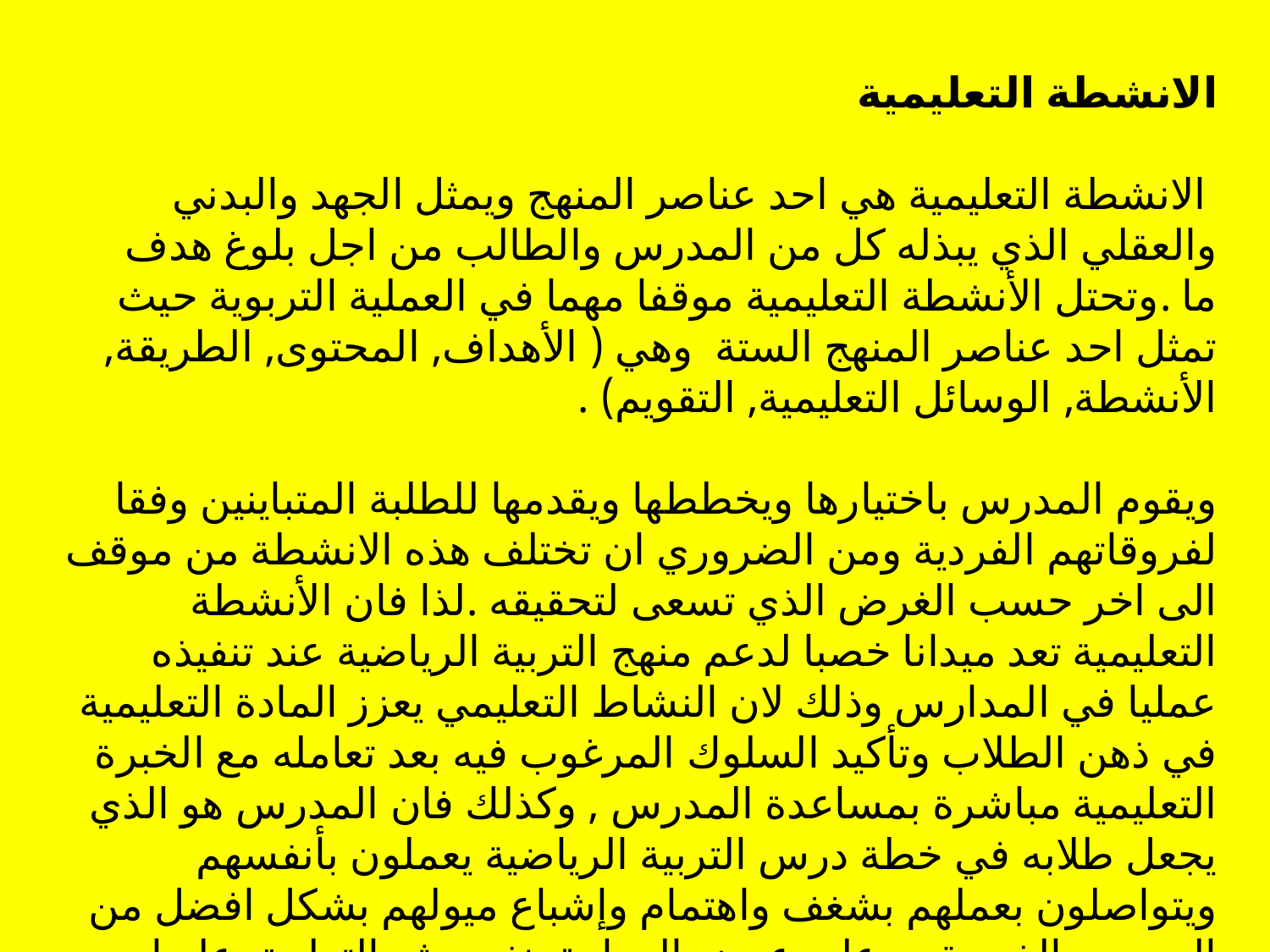

الانشطة التعليمية

 الانشطة التعليمية هي احد عناصر المنهج ويمثل الجهد والبدني والعقلي الذي يبذله كل من المدرس والطالب من اجل بلوغ هدف ما .وتحتل الأنشطة التعليمية موقفا مهما في العملية التربوية حيث تمثل احد عناصر المنهج الستة  وهي ( الأهداف, المحتوى, الطريقة, الأنشطة, الوسائل التعليمية, التقويم) .

ويقوم المدرس باختيارها ويخططها ويقدمها للطلبة المتباينين وفقا لفروقاتهم الفردية ومن الضروري ان تختلف هذه الانشطة من موقف الى اخر حسب الغرض الذي تسعى لتحقيقه .لذا فان الأنشطة التعليمية تعد ميدانا خصبا لدعم منهج التربية الرياضية عند تنفيذه عمليا في المدارس وذلك لان النشاط التعليمي يعزز المادة التعليمية في ذهن الطلاب وتأكيد السلوك المرغوب فيه بعد تعامله مع الخبرة التعليمية مباشرة بمساعدة المدرس , وكذلك فان المدرس هو الذي يجعل طلابه في خطة درس التربية الرياضية يعملون بأنفسهم ويتواصلون بعملهم بشغف واهتمام وإشباع ميولهم بشكل افضل من المدرس الذي يقوم على عرض المهارة بنفسه ثم التطبيق عليها من قبل الطلاب.